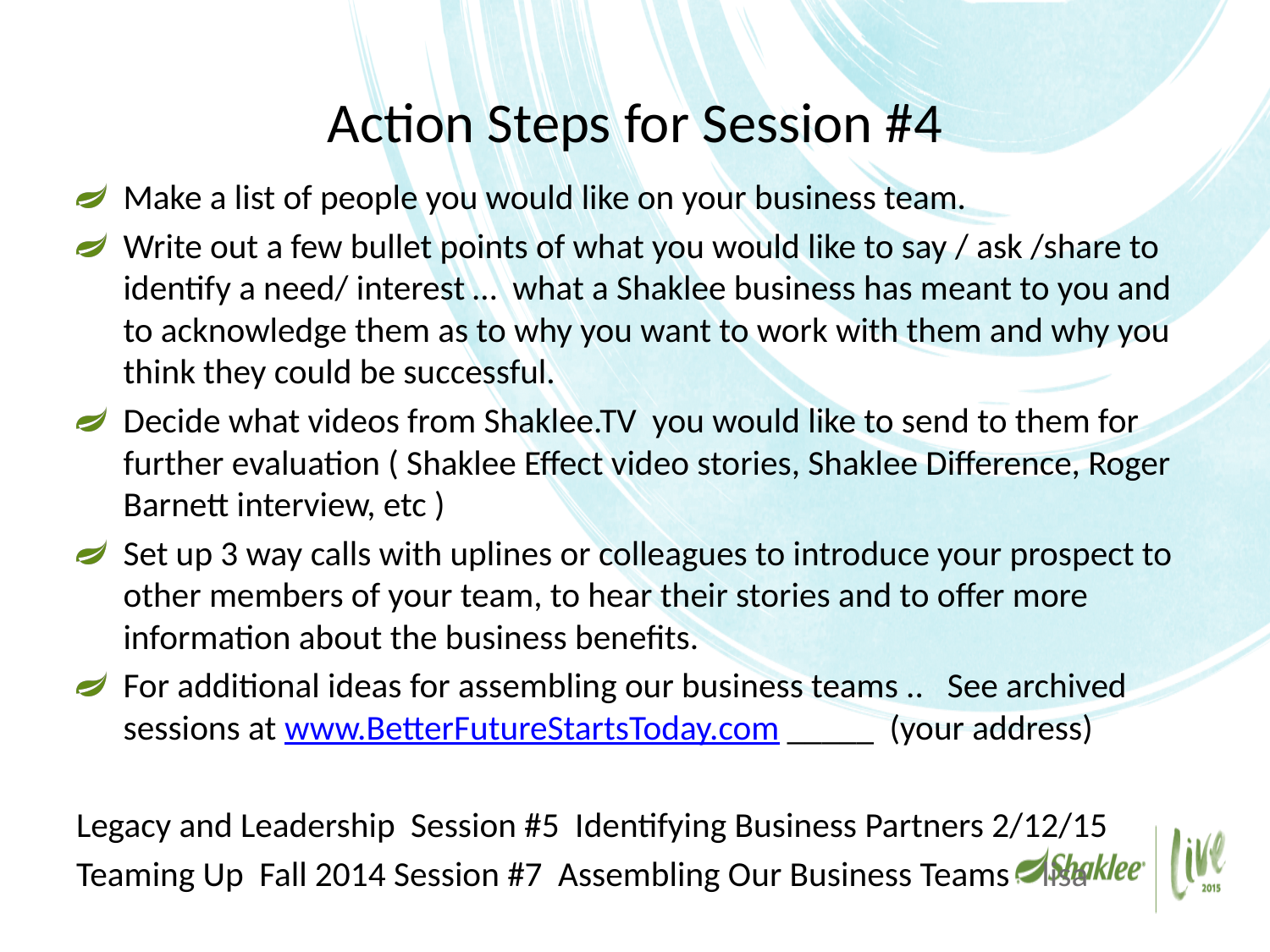

# Action Steps for Session #4
Make a list of people you would like on your business team.
Write out a few bullet points of what you would like to say / ask /share to identify a need/ interest …  what a Shaklee business has meant to you and to acknowledge them as to why you want to work with them and why you think they could be successful.
Decide what videos from Shaklee.TV  you would like to send to them for further evaluation ( Shaklee Effect video stories, Shaklee Difference, Roger Barnett interview, etc )
Set up 3 way calls with uplines or colleagues to introduce your prospect to other members of your team, to hear their stories and to offer more information about the business benefits.
For additional ideas for assembling our business teams ..   See archived sessions at www.BetterFutureStartsToday.com _____  (your address)

Legacy and Leadership  Session #5  Identifying Business Partners 2/12/15
Teaming Up  Fall 2014 Session #7  Assembling Our Business Teams    lisa